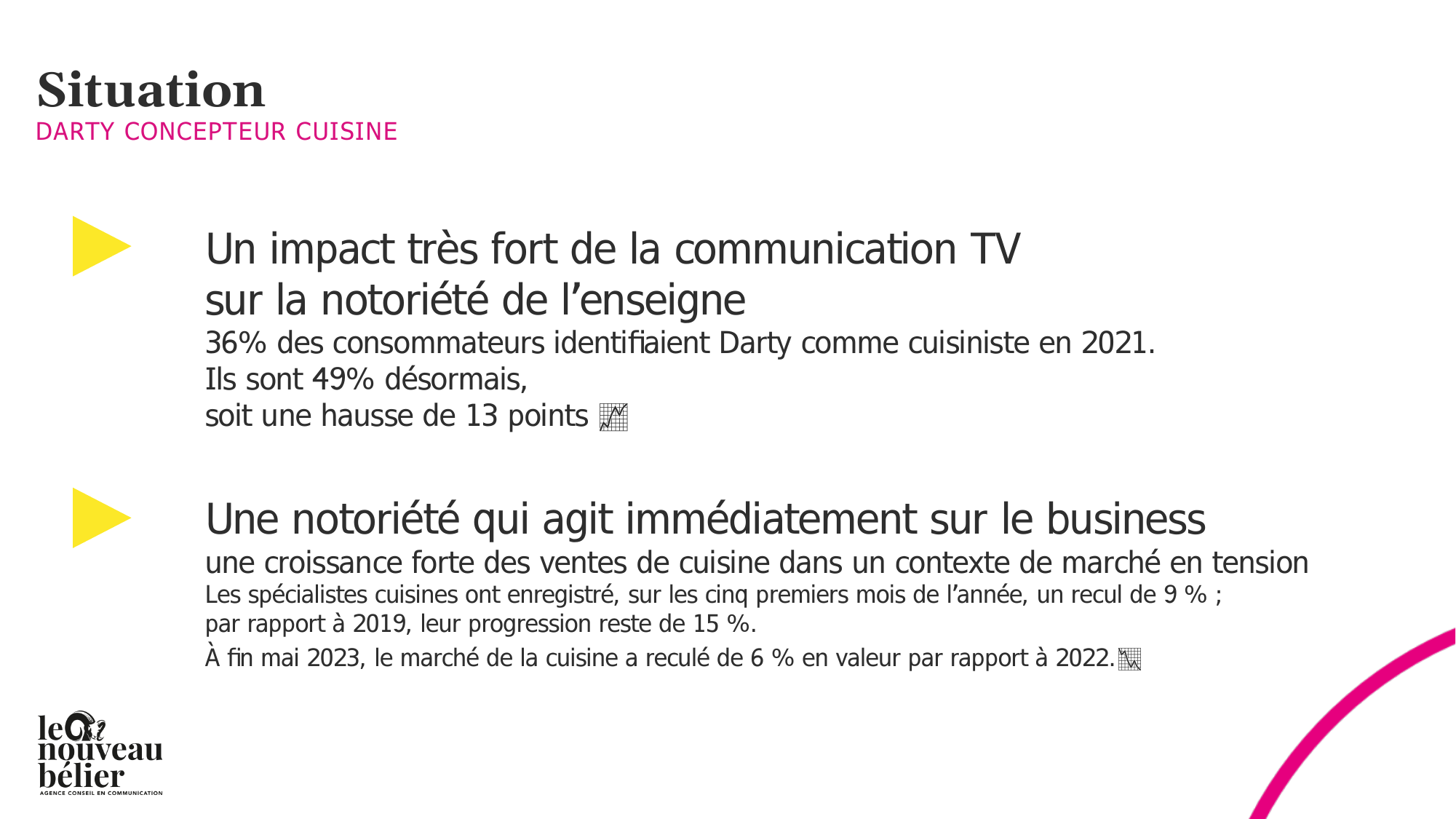

# Situation
Darty Concepteur cuisine
Un impact très fort de la communication TV
sur la notoriété de l’enseigne
36% des consommateurs identifiaient Darty comme cuisiniste en 2021.
Ils sont 49% désormais,
soit une hausse de 13 points 📈

Une notoriété qui agit immédiatement sur le business
une croissance forte des ventes de cuisine dans un contexte de marché en tension
Les spécialistes cuisines ont enregistré, sur les cinq premiers mois de l’année, un recul de 9 % ;
par rapport à 2019, leur progression reste de 15 %.
À fin mai 2023, le marché de la cuisine a reculé de 6 % en valeur par rapport à 2022.📉